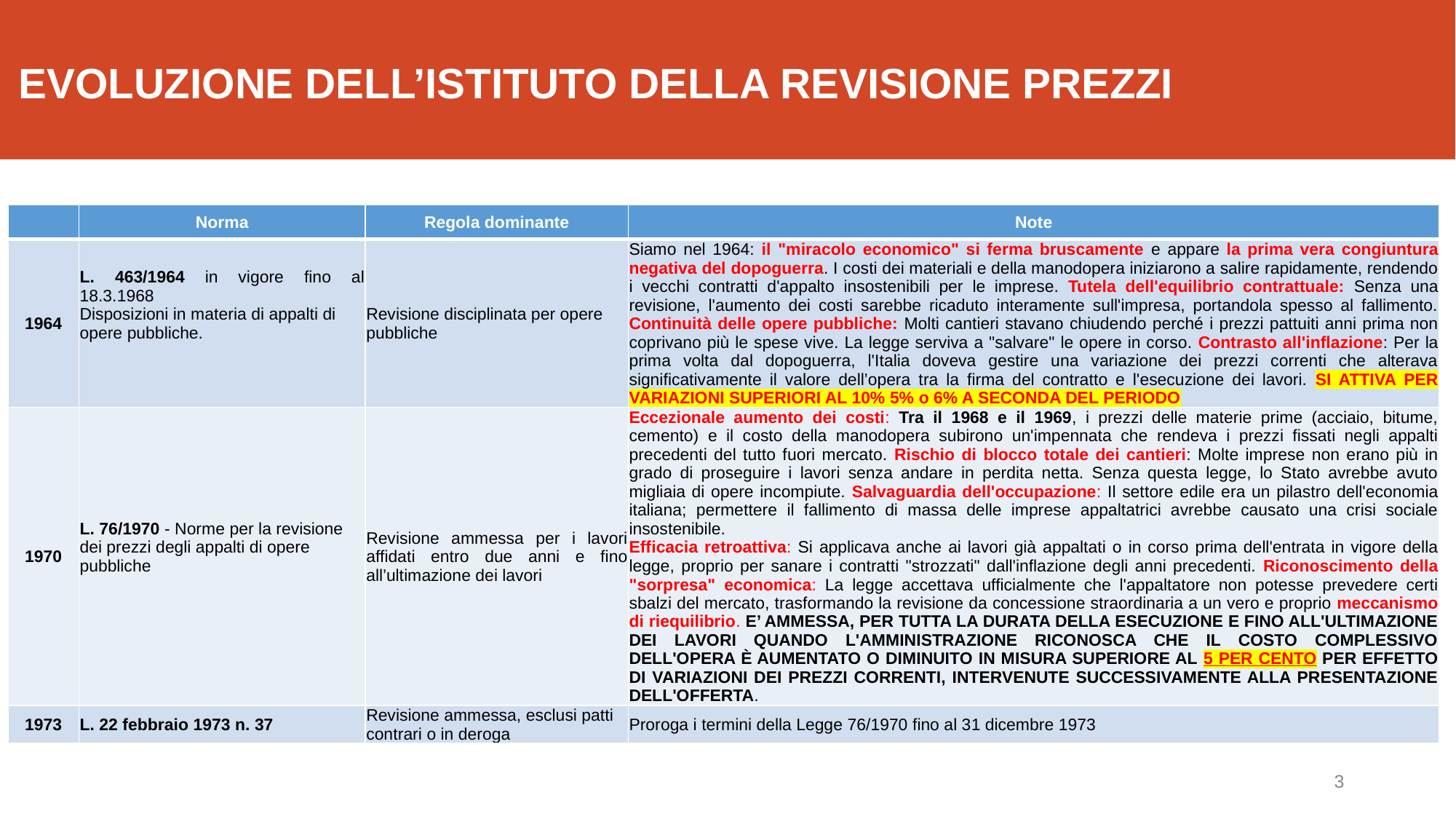

# EVOLUZIONE DELL’ISTITUTO DELLA REVISIONE PREZZI
|  | Norma | Regola dominante | Note |
| --- | --- | --- | --- |
| 1964 | L. 463/1964 in vigore fino al 18.3.1968 Disposizioni in materia di appalti di opere pubbliche. | Revisione disciplinata per opere pubbliche | Siamo nel 1964: il "miracolo economico" si ferma bruscamente e appare la prima vera congiuntura negativa del dopoguerra. I costi dei materiali e della manodopera iniziarono a salire rapidamente, rendendo i vecchi contratti d'appalto insostenibili per le imprese. Tutela dell'equilibrio contrattuale: Senza una revisione, l'aumento dei costi sarebbe ricaduto interamente sull'impresa, portandola spesso al fallimento. Continuità delle opere pubbliche: Molti cantieri stavano chiudendo perché i prezzi pattuiti anni prima non coprivano più le spese vive. La legge serviva a "salvare" le opere in corso. Contrasto all'inflazione: Per la prima volta dal dopoguerra, l'Italia doveva gestire una variazione dei prezzi correnti che alterava significativamente il valore dell’opera tra la firma del contratto e l'esecuzione dei lavori. SI ATTIVA PER VARIAZIONI SUPERIORI AL 10% 5% o 6% A SECONDA DEL PERIODO |
| 1970 | L. 76/1970 - Norme per la revisione dei prezzi degli appalti di opere pubbliche | Revisione ammessa per i lavori affidati entro due anni e fino all’ultimazione dei lavori | Eccezionale aumento dei costi: Tra il 1968 e il 1969, i prezzi delle materie prime (acciaio, bitume, cemento) e il costo della manodopera subirono un'impennata che rendeva i prezzi fissati negli appalti precedenti del tutto fuori mercato. Rischio di blocco totale dei cantieri: Molte imprese non erano più in grado di proseguire i lavori senza andare in perdita netta. Senza questa legge, lo Stato avrebbe avuto migliaia di opere incompiute. Salvaguardia dell'occupazione: Il settore edile era un pilastro dell'economia italiana; permettere il fallimento di massa delle imprese appaltatrici avrebbe causato una crisi sociale insostenibile. Efficacia retroattiva: Si applicava anche ai lavori già appaltati o in corso prima dell'entrata in vigore della legge, proprio per sanare i contratti "strozzati" dall'inflazione degli anni precedenti. Riconoscimento della "sorpresa" economica: La legge accettava ufficialmente che l'appaltatore non potesse prevedere certi sbalzi del mercato, trasformando la revisione da concessione straordinaria a un vero e proprio meccanismo di riequilibrio. E’ AMMESSA, PER TUTTA LA DURATA DELLA ESECUZIONE E FINO ALL'ULTIMAZIONE DEI LAVORI QUANDO L'AMMINISTRAZIONE RICONOSCA CHE IL COSTO COMPLESSIVO DELL'OPERA È AUMENTATO O DIMINUITO IN MISURA SUPERIORE AL 5 PER CENTO PER EFFETTO DI VARIAZIONI DEI PREZZI CORRENTI, INTERVENUTE SUCCESSIVAMENTE ALLA PRESENTAZIONE DELL'OFFERTA. |
| 1973 | L. 22 febbraio 1973 n. 37 | Revisione ammessa, esclusi patti contrari o in deroga | Proroga i termini della Legge 76/1970 fino al 31 dicembre 1973 |
3